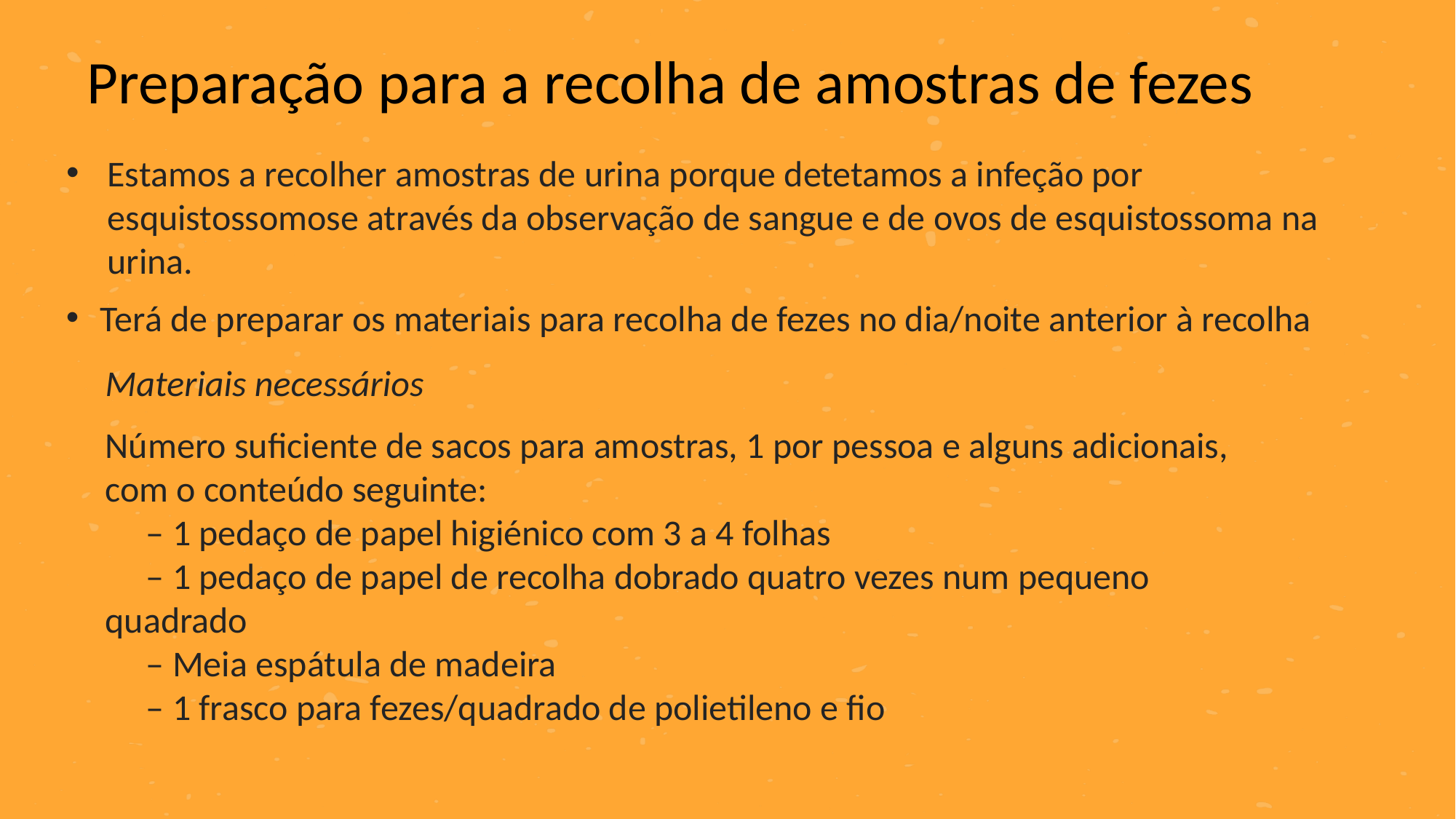

Preparação para a recolha de amostras de fezes
Estamos a recolher amostras de urina porque detetamos a infeção por esquistossomose através da observação de sangue e de ovos de esquistossoma na urina.
Terá de preparar os materiais para recolha de fezes no dia/noite anterior à recolha
Materiais necessários
Número suficiente de sacos para amostras, 1 por pessoa e alguns adicionais, com o conteúdo seguinte:
     – 1 pedaço de papel higiénico com 3 a 4 folhas
     – 1 pedaço de papel de recolha dobrado quatro vezes num pequeno quadrado
     – Meia espátula de madeira
     – 1 frasco para fezes/quadrado de polietileno e fio